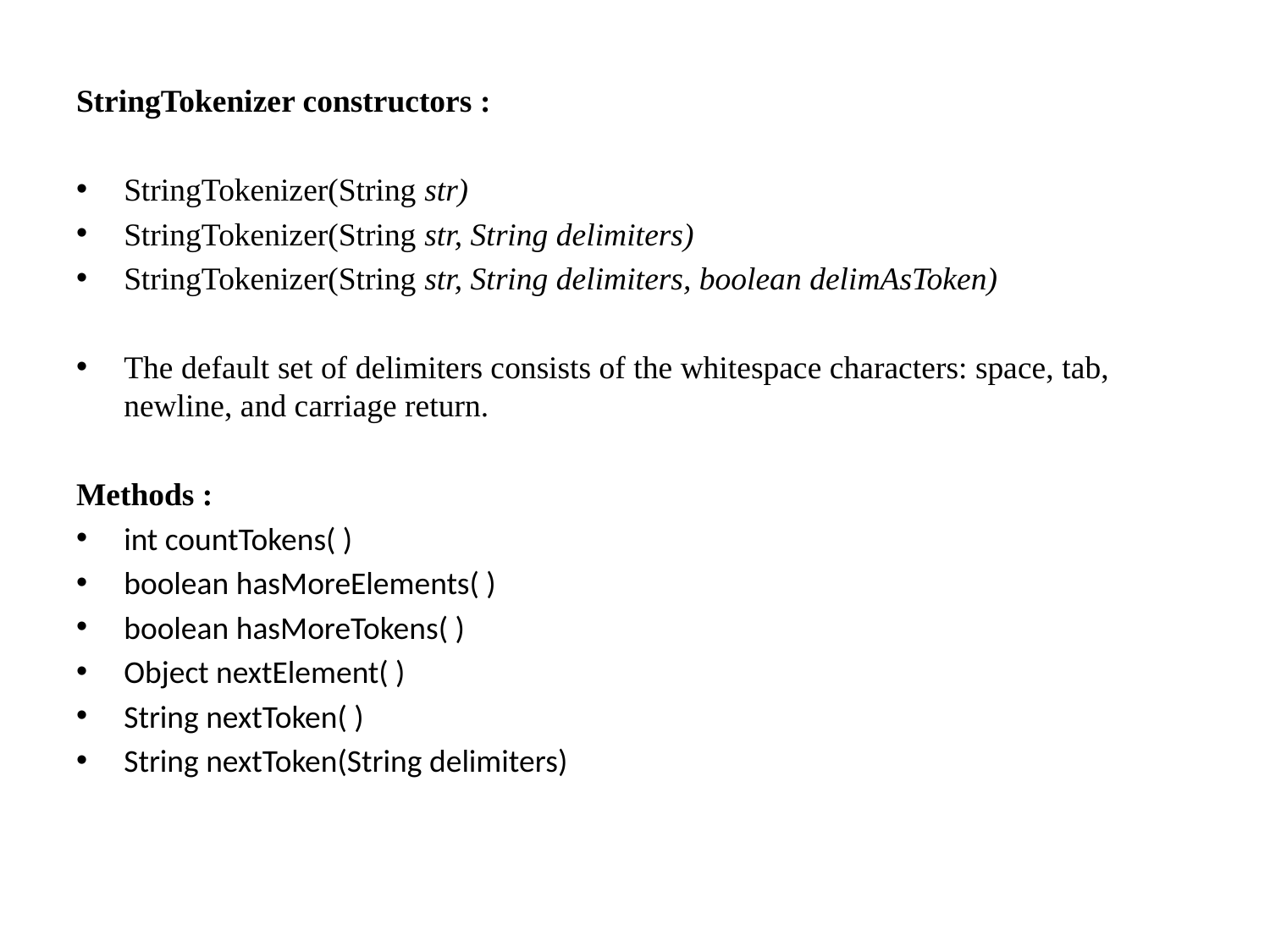

StringTokenizer constructors :

StringTokenizer(String str)
StringTokenizer(String str, String delimiters)
StringTokenizer(String str, String delimiters, boolean delimAsToken)

The default set of delimiters consists of the whitespace characters: space, tab, newline, and carriage return.

Methods :
int countTokens( )
boolean hasMoreElements( )
boolean hasMoreTokens( )
Object nextElement( )
String nextToken( )
String nextToken(String delimiters)